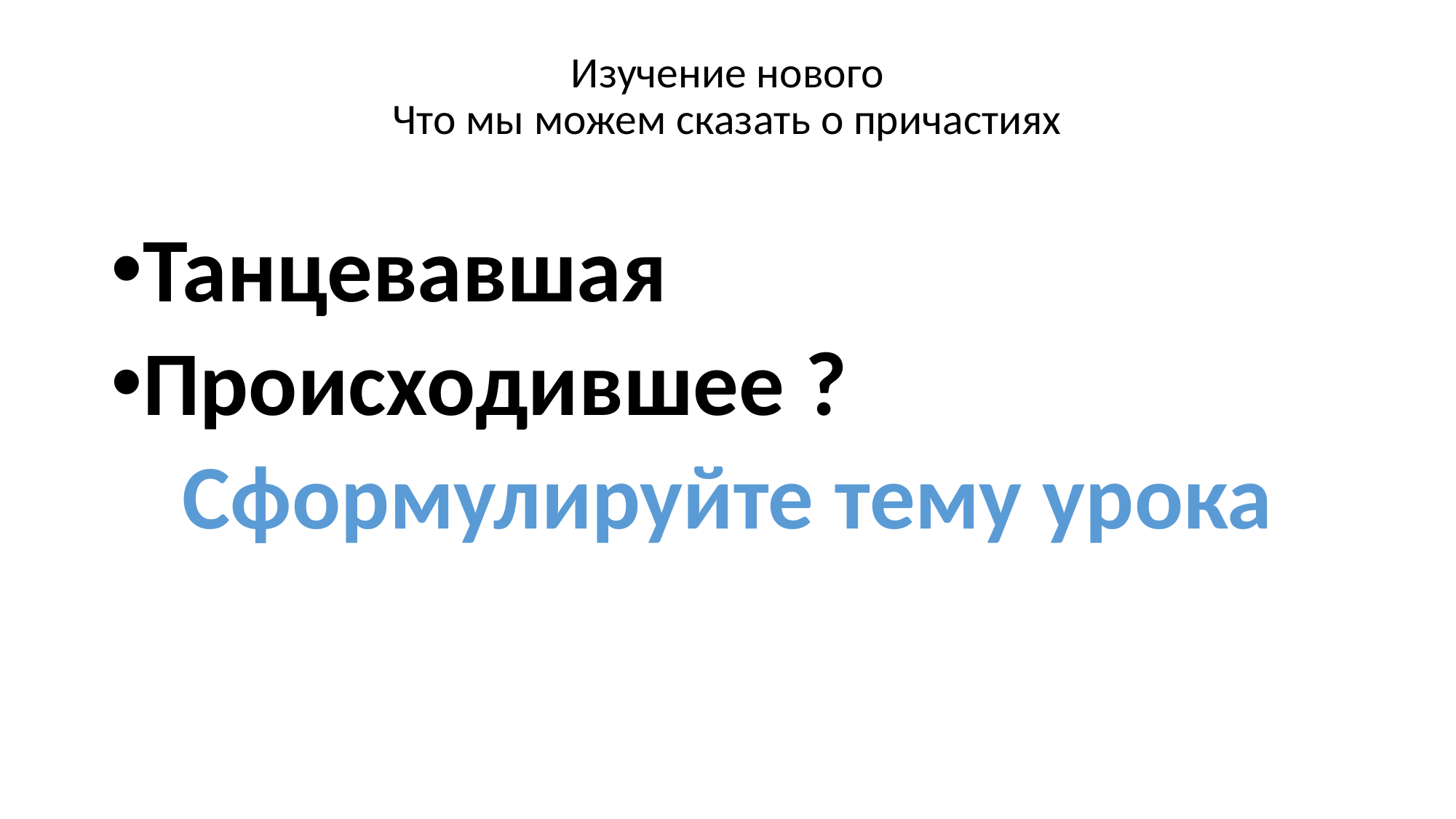

# Изучение нового Что мы можем сказать о причастиях
Танцевавшая
Происходившее ?
Сформулируйте тему урока